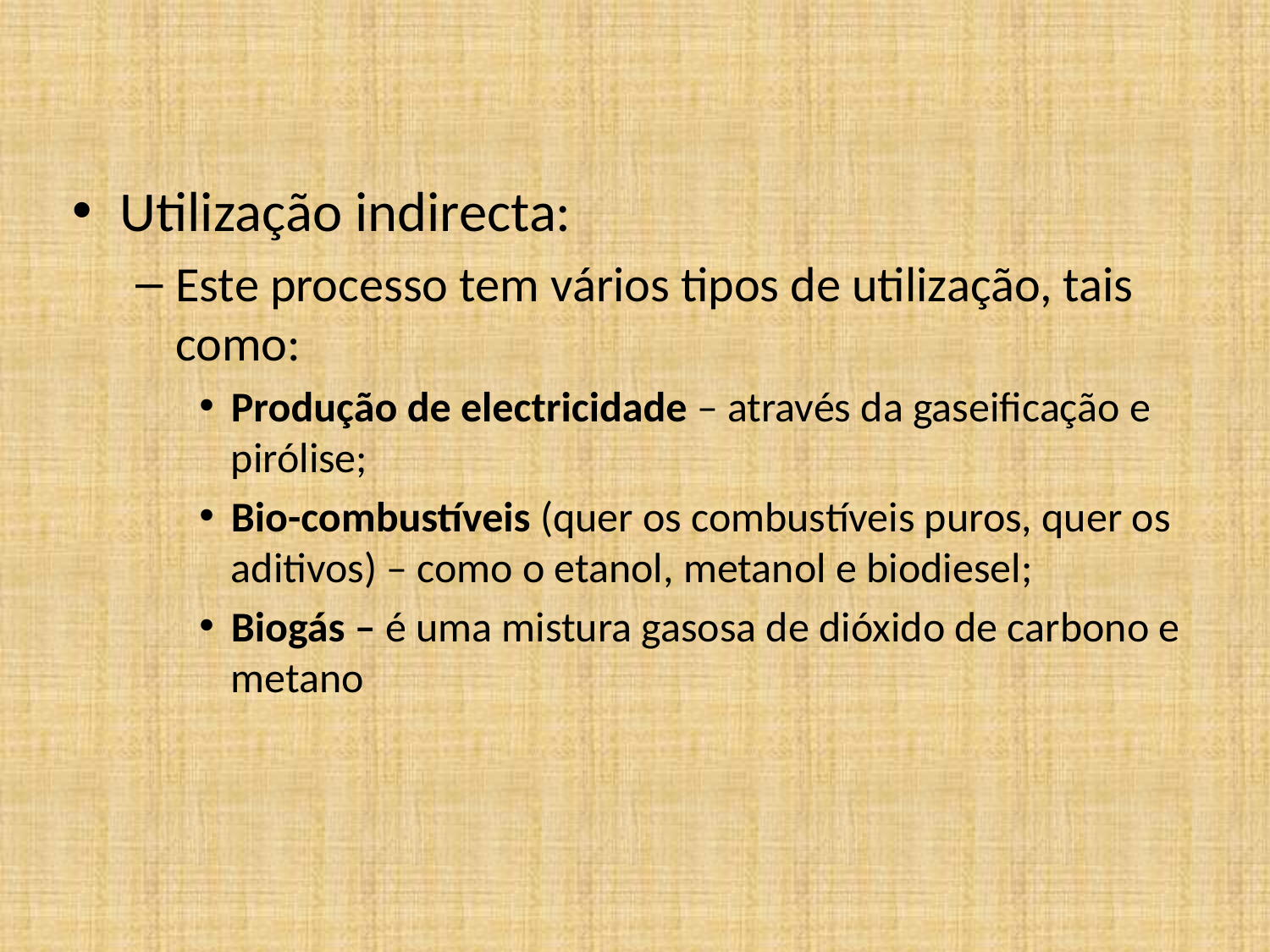

Utilização indirecta:
Este processo tem vários tipos de utilização, tais como:
Produção de electricidade – através da gaseificação e pirólise;
Bio-combustíveis (quer os combustíveis puros, quer os aditivos) – como o etanol, metanol e biodiesel;
Biogás – é uma mistura gasosa de dióxido de carbono e metano